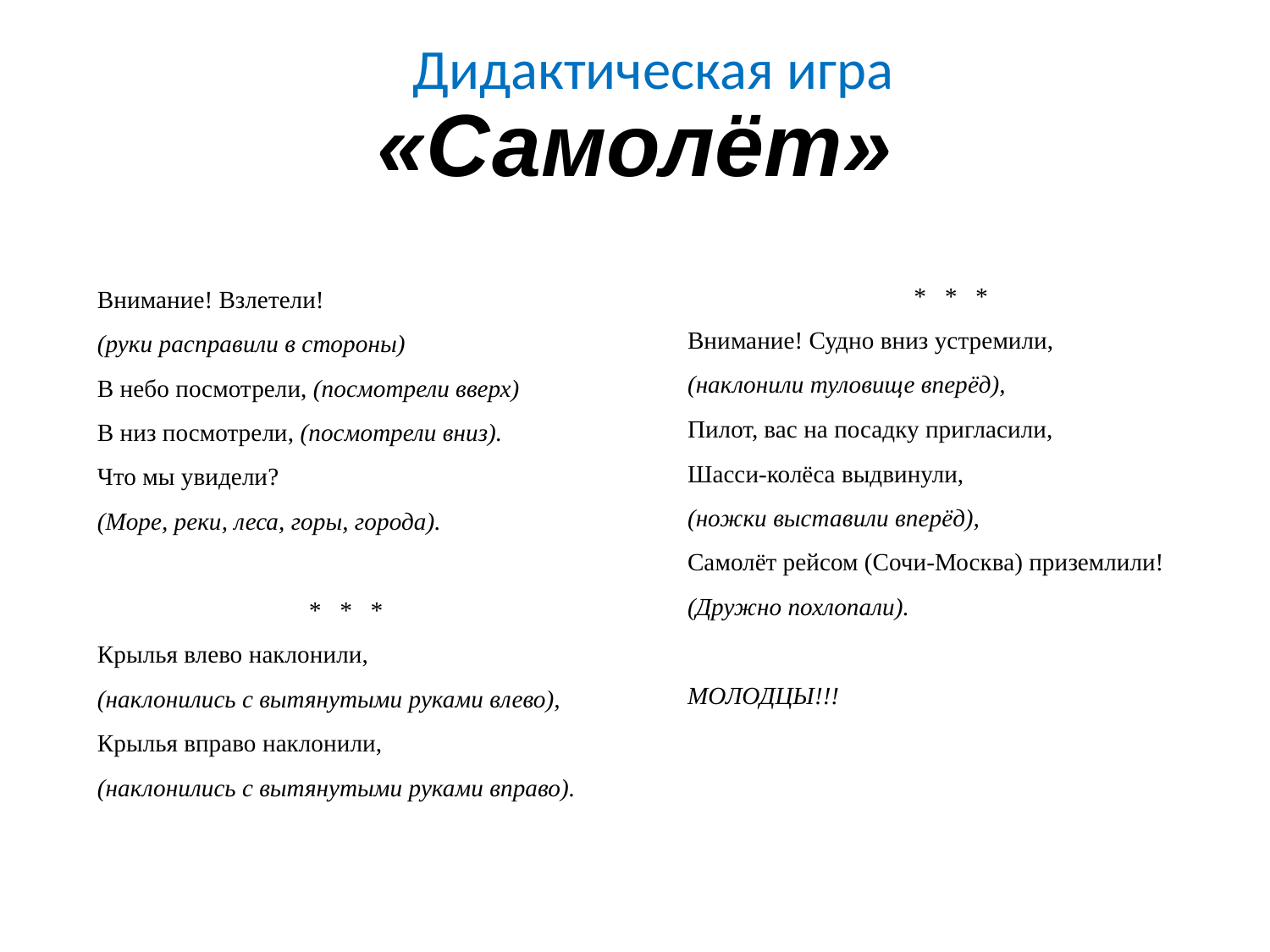

Дидактическая игра
«Самолёт»
*   *   *
Внимание! Судно вниз устремили,
(наклонили туловище вперёд),
Пилот, вас на посадку пригласили,
Шасси-колёса выдвинули,
(ножки выставили вперёд),
Самолёт рейсом (Сочи-Москва) приземлили!
(Дружно похлопали).

МОЛОДЦЫ!!!

Внимание! Взлетели!
(руки расправили в стороны)
В небо посмотрели, (посмотрели вверх)
В низ посмотрели, (посмотрели вниз).
Что мы увидели?
(Море, реки, леса, горы, города).

*   *   *
Крылья влево наклонили,
(наклонились с вытянутыми руками влево),
Крылья вправо наклонили,
(наклонились с вытянутыми руками вправо).